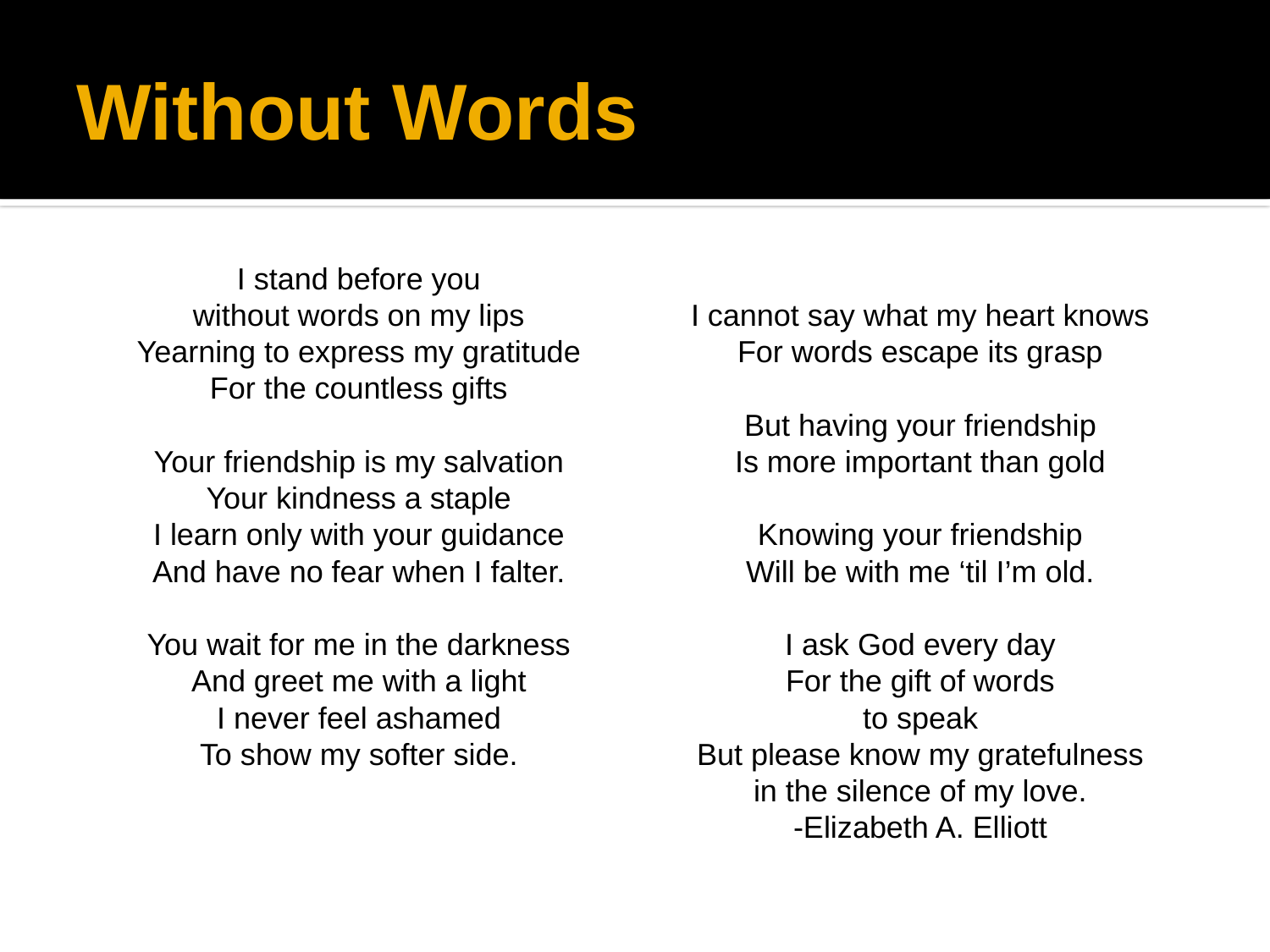

# Without Words
I stand before you
without words on my lips
Yearning to express my gratitude
For the countless gifts

Your friendship is my salvation
Your kindness a staple
I learn only with your guidance
And have no fear when I falter.

You wait for me in the darkness
And greet me with a light
I never feel ashamed
To show my softer side.

I cannot say what my heart knows
For words escape its grasp

But having your friendship
Is more important than gold

Knowing your friendship
Will be with me ‘til I’m old.

I ask God every day
For the gift of words
to speak
But please know my gratefulness
in the silence of my love.
-Elizabeth A. Elliott